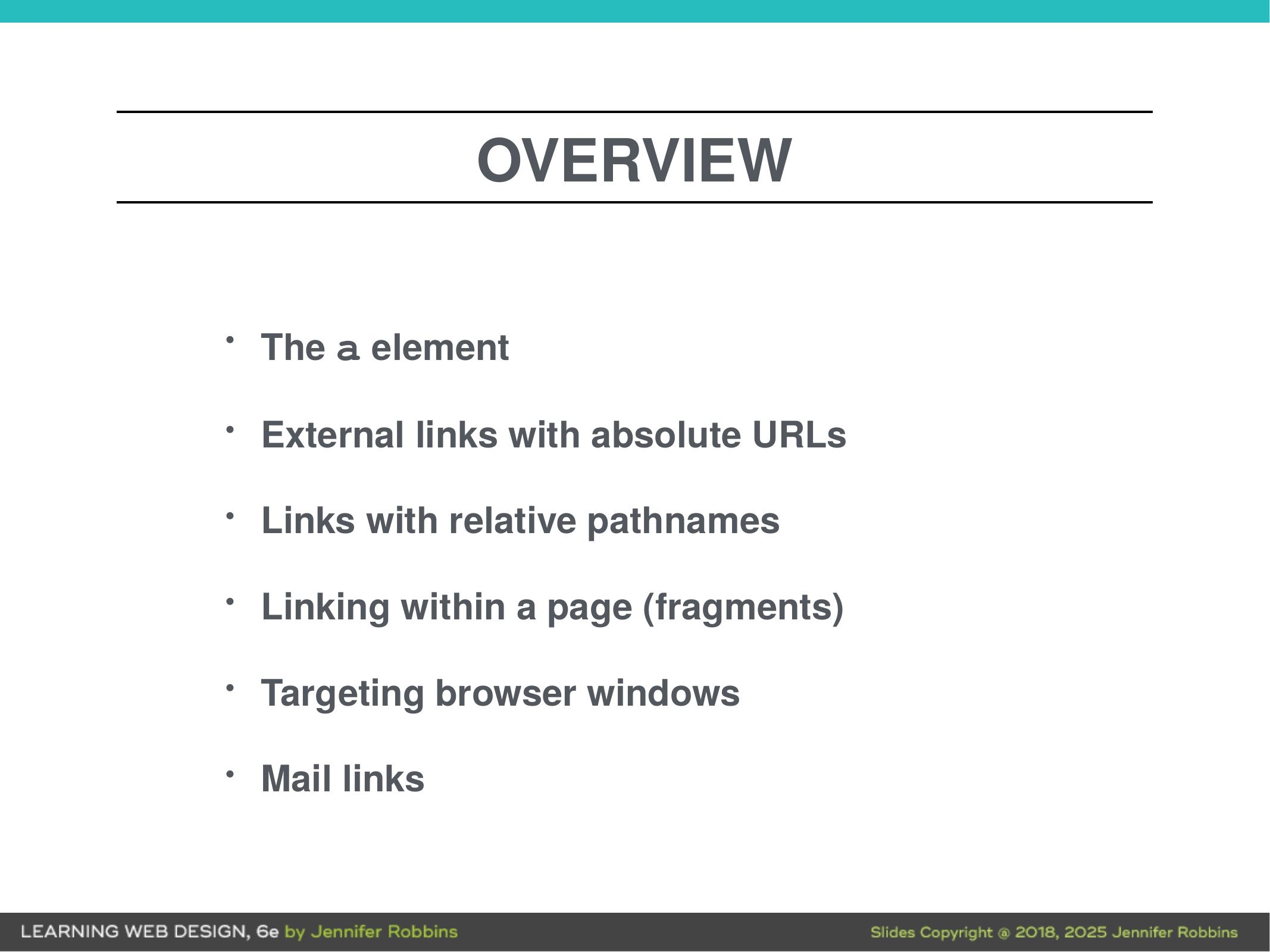

The a element
External links with absolute URLs
Links with relative pathnames
Linking within a page (fragments)
Targeting browser windows
Mail links